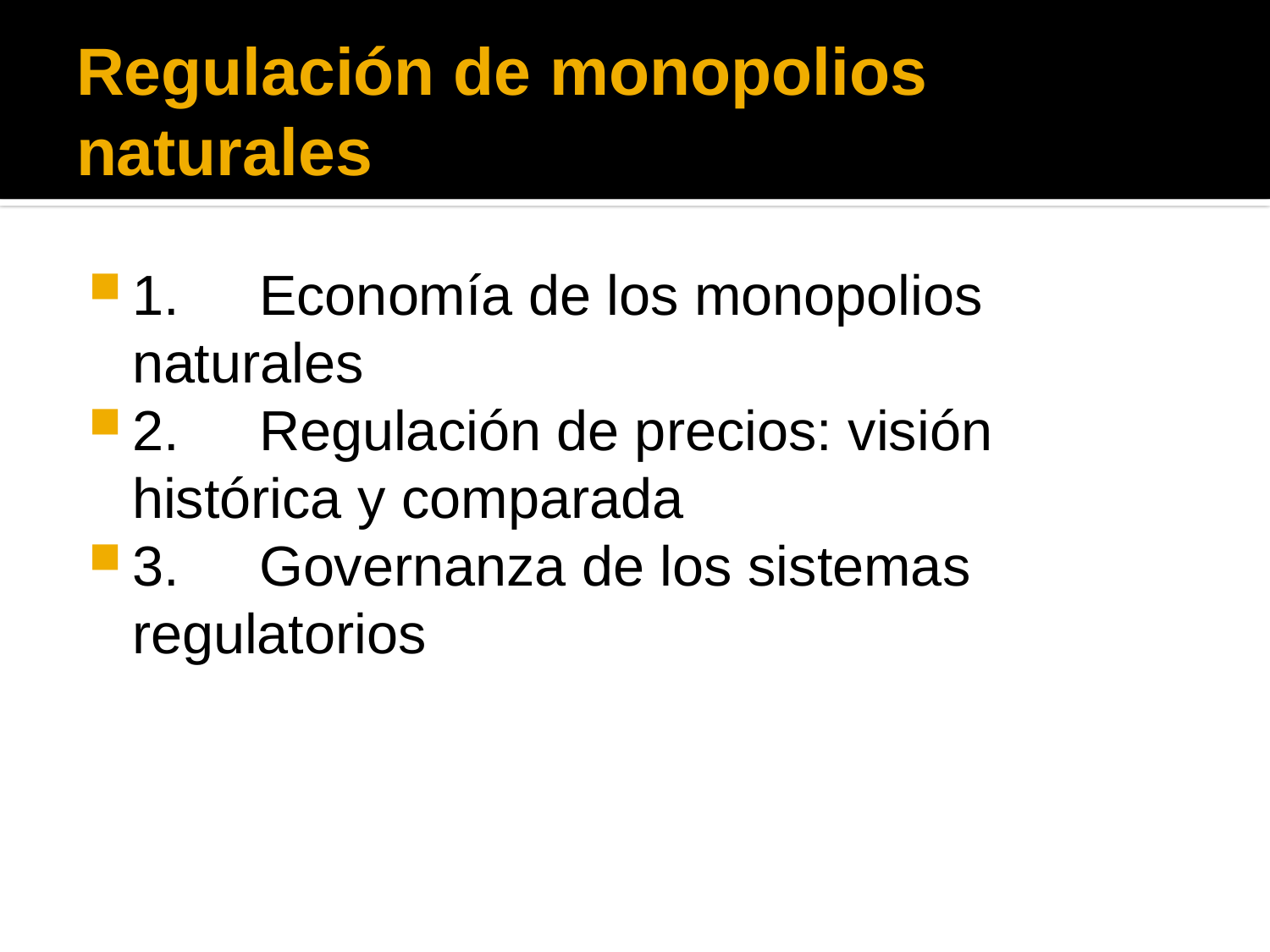

# Regulación de monopolios naturales
1.	Economía de los monopolios naturales
2.	Regulación de precios: visión histórica y comparada
3. 	Governanza de los sistemas regulatorios